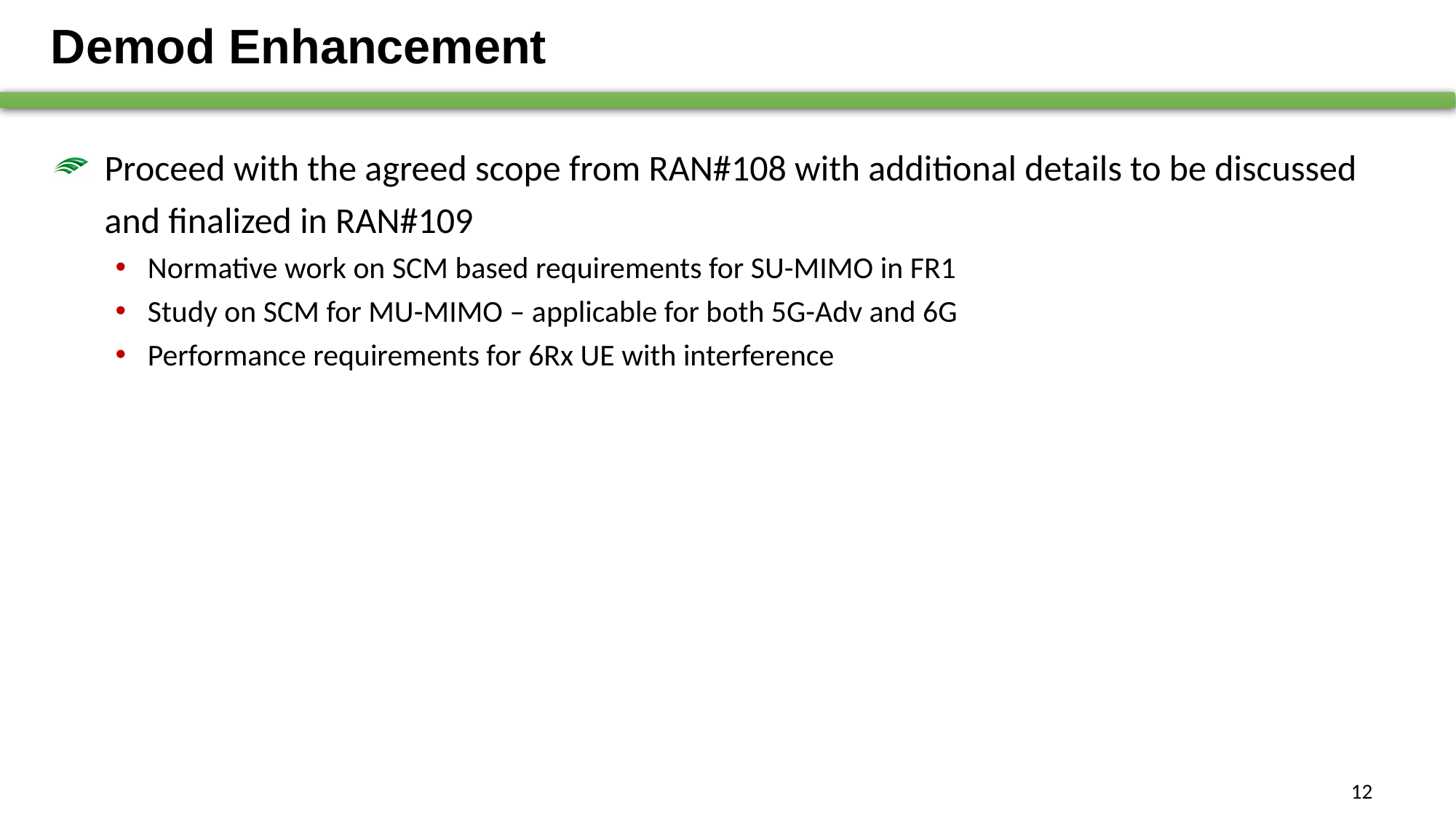

# Demod Enhancement
Proceed with the agreed scope from RAN#108 with additional details to be discussed and finalized in RAN#109
Normative work on SCM based requirements for SU-MIMO in FR1
Study on SCM for MU-MIMO – applicable for both 5G-Adv and 6G
Performance requirements for 6Rx UE with interference